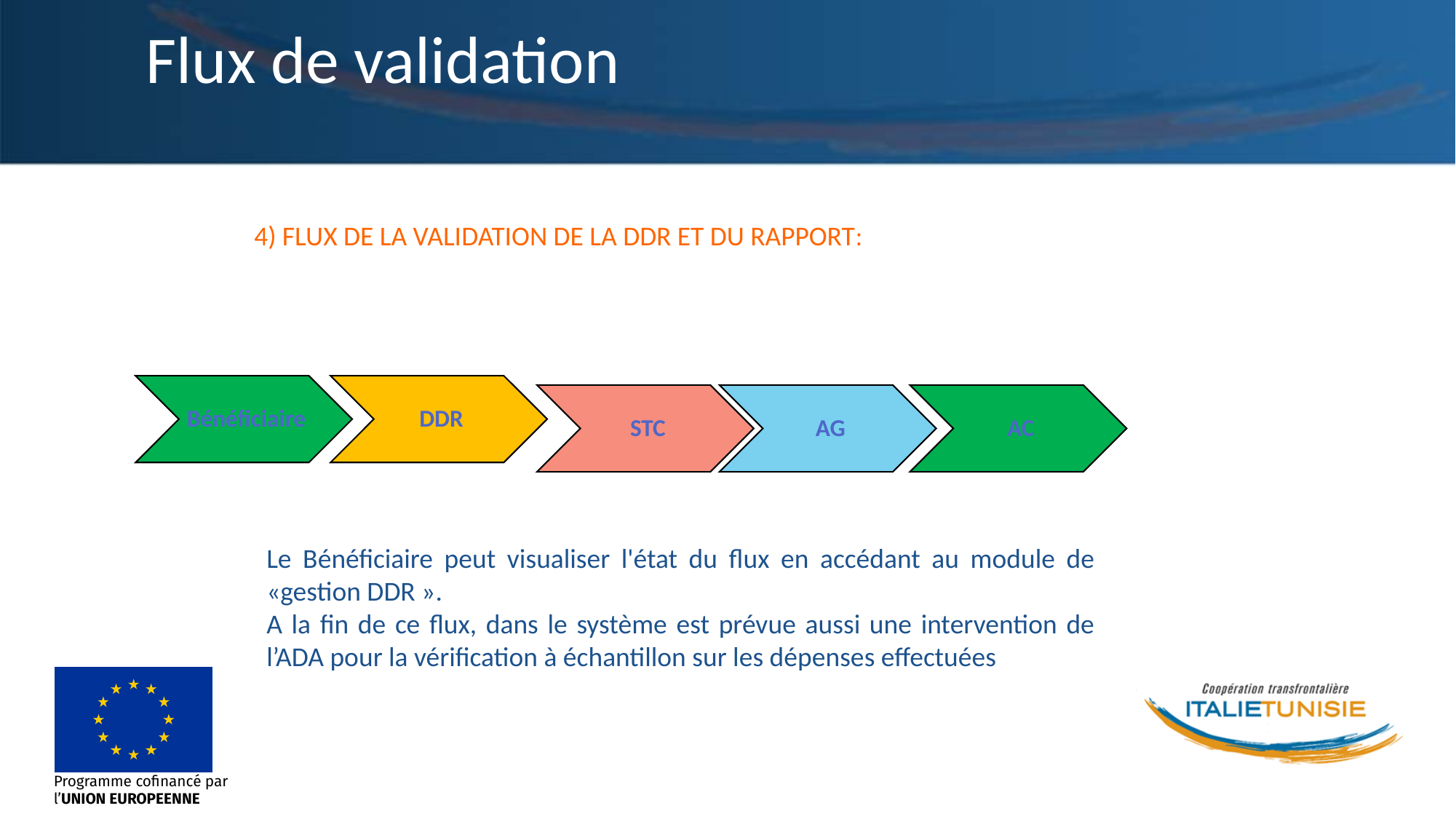

# Flux de validation

4) FLUX DE LA VALIDATION DE LA DDR ET DU RAPPORT:
Bénéficiaire
DDR
AG
STC
AC
Le Bénéficiaire peut visualiser l'état du flux en accédant au module de «gestion DDR ».
A la fin de ce flux, dans le système est prévue aussi une intervention de l’ADA pour la vérification à échantillon sur les dépenses effectuées